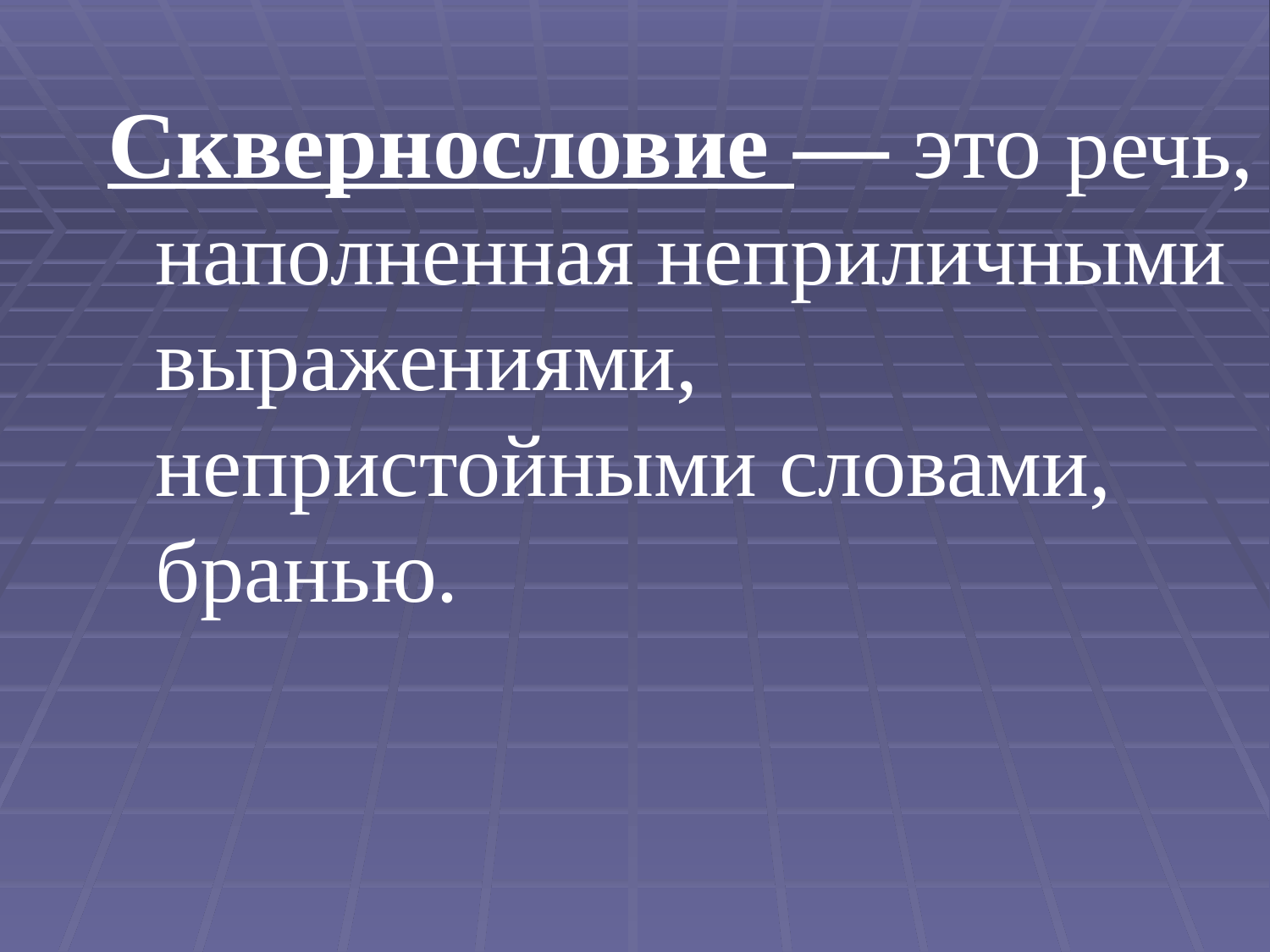

Сквернословие — это речь, наполненная неприличными выражениями, непристойными словами, бранью.